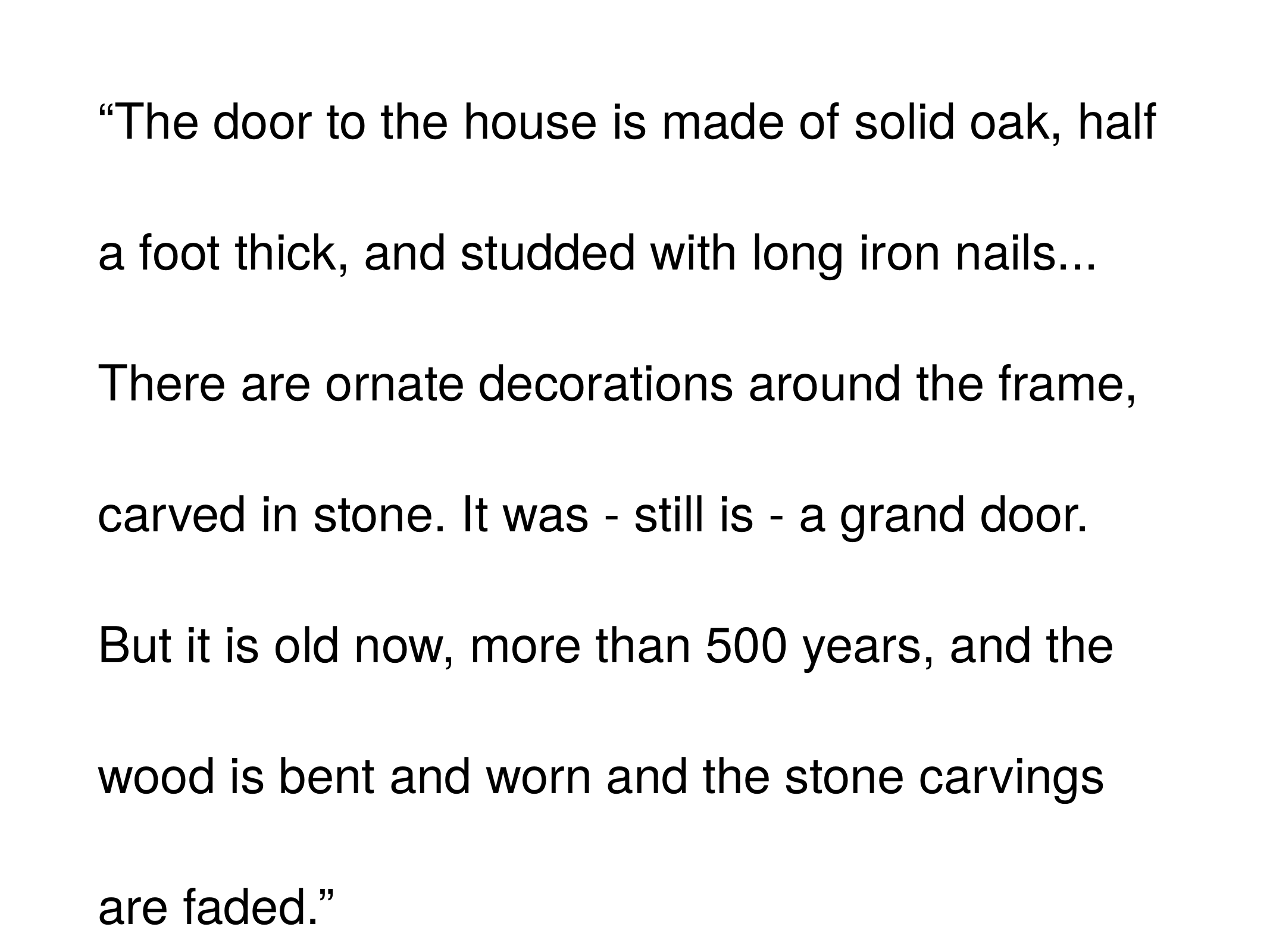

“The door to the house is made of solid oak, half a foot thick, and studded with long iron nails...  There are ornate decorations around the frame, carved in stone. It was - still is - a grand door. But it is old now, more than 500 years, and the wood is bent and worn and the stone carvings are faded.”